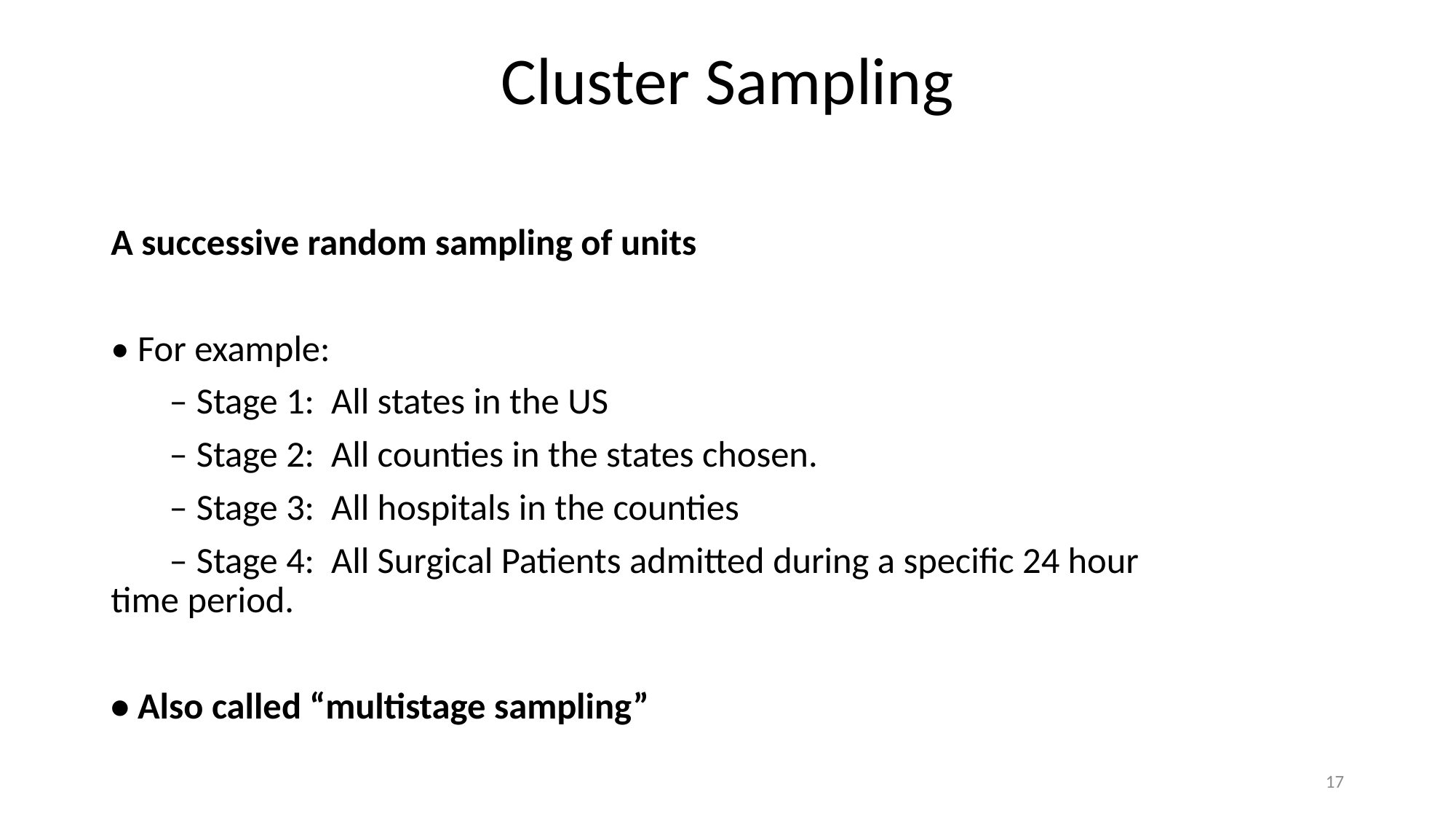

# Cluster Sampling
A successive random sampling of units

• For example:
       – Stage 1:  All states in the US
       – Stage 2:  All counties in the states chosen.
       – Stage 3:  All hospitals in the counties
       – Stage 4:  All Surgical Patients admitted during a specific 24 hour                 time period.

• Also called “multistage sampling”
17